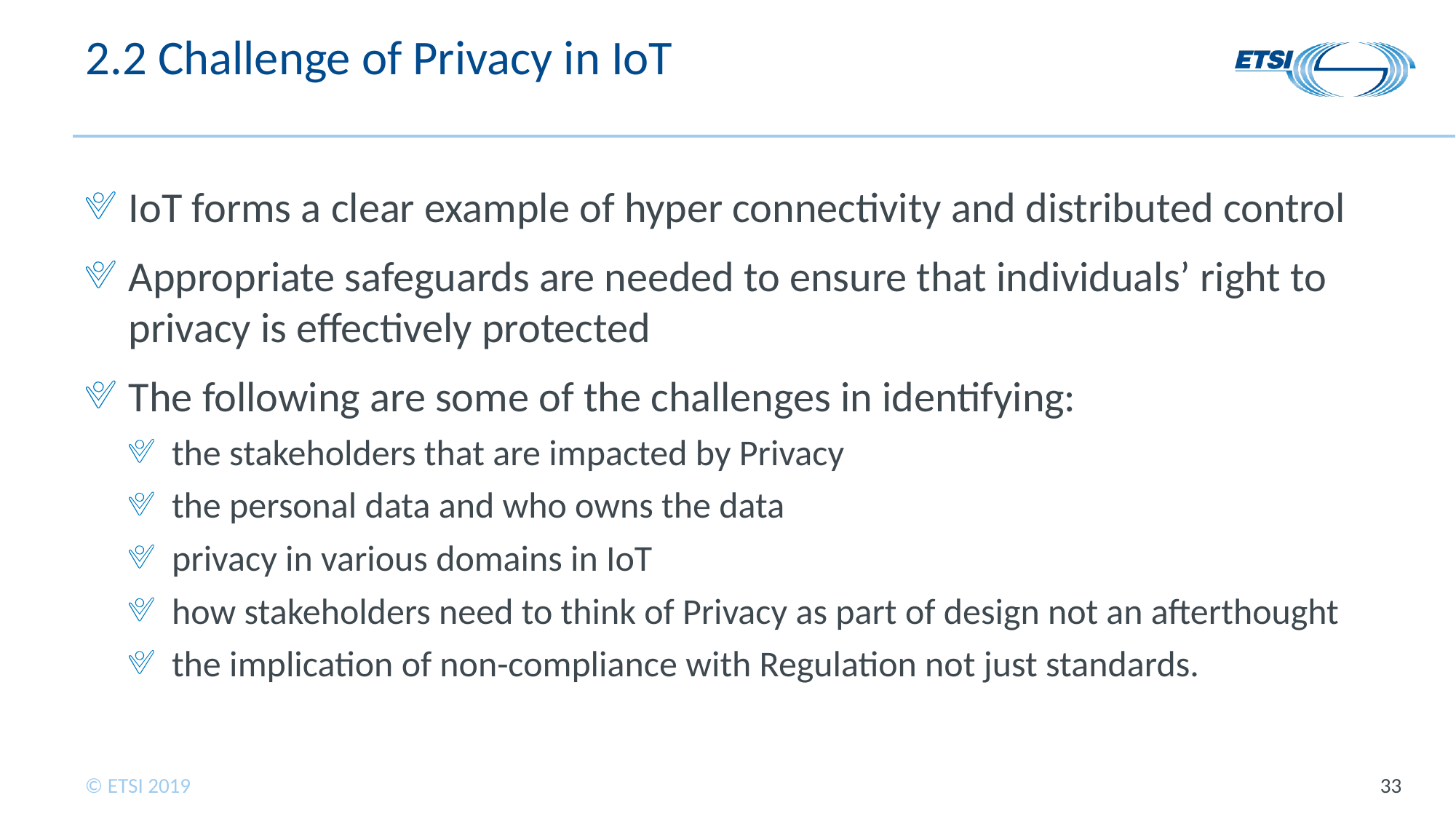

# 2.2 Challenge of Privacy in IoT
IoT forms a clear example of hyper connectivity and distributed control
Appropriate safeguards are needed to ensure that individuals’ right to privacy is effectively protected
The following are some of the challenges in identifying:
the stakeholders that are impacted by Privacy
the personal data and who owns the data
privacy in various domains in IoT
how stakeholders need to think of Privacy as part of design not an afterthought
the implication of non-compliance with Regulation not just standards.